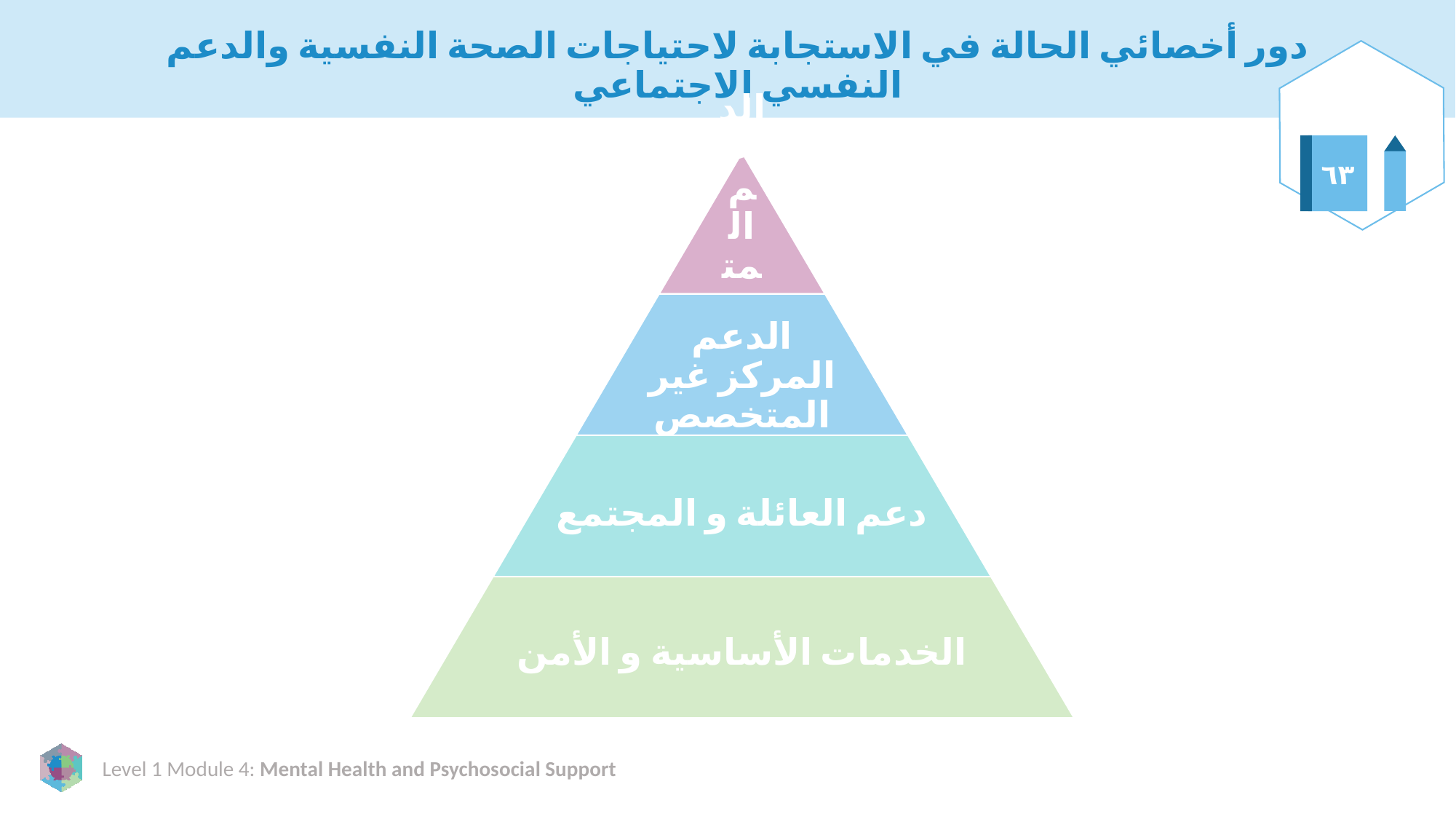

# دور أخصائي الحالة في الاستجابة لاحتياجات الصحة النفسية والدعم النفسي الاجتماعي

٦٣

الدعم المتخصص
الدعم المركز غير المتخصص
دعم العائلة و المجتمع
الخدمات الأساسية و الأمن